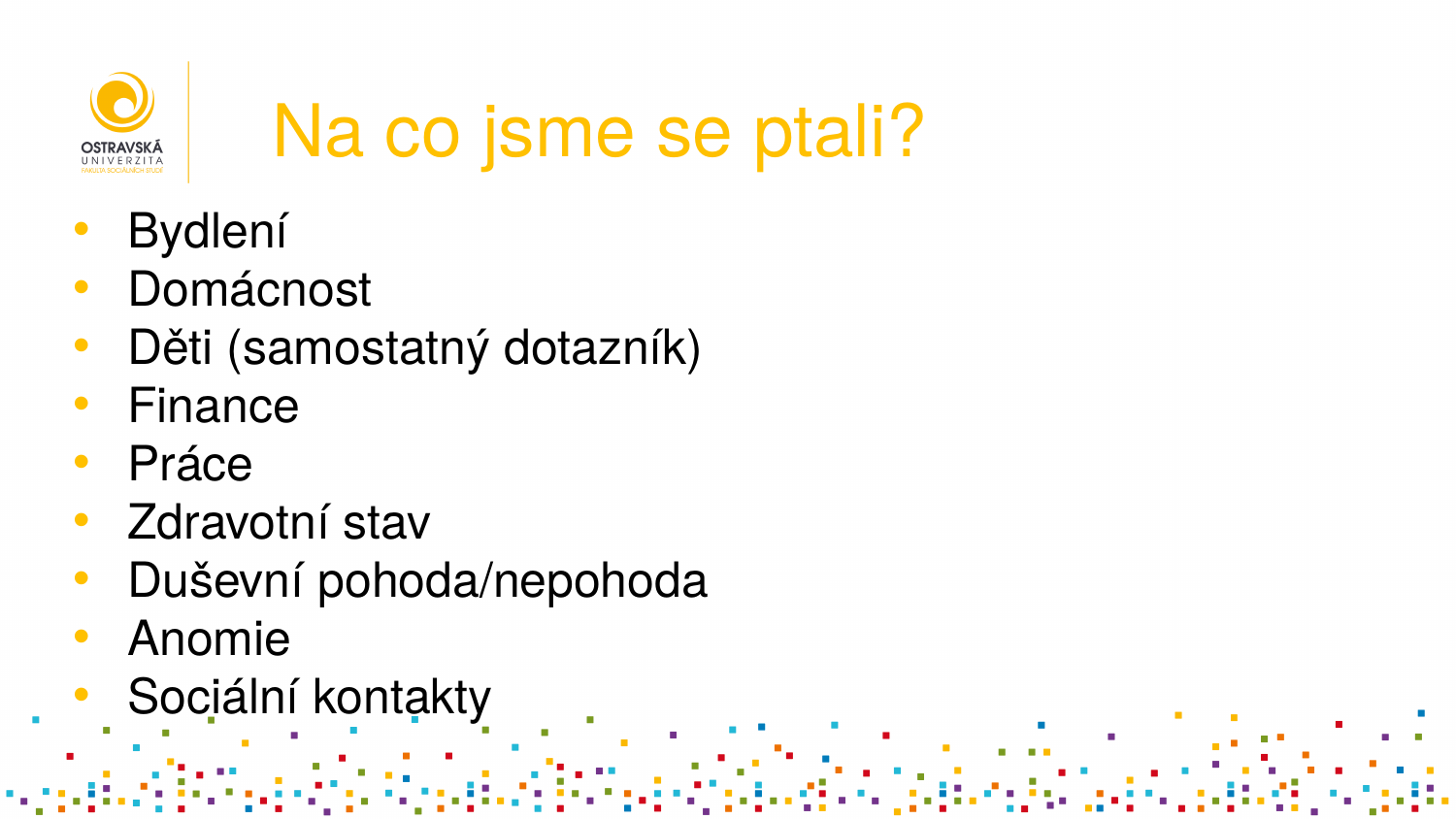

# Na co jsme se ptali?
Bydlení
Domácnost
Děti (samostatný dotazník)
Finance
Práce
Zdravotní stav
Duševní pohoda/nepohoda
Anomie
Sociální kontakty